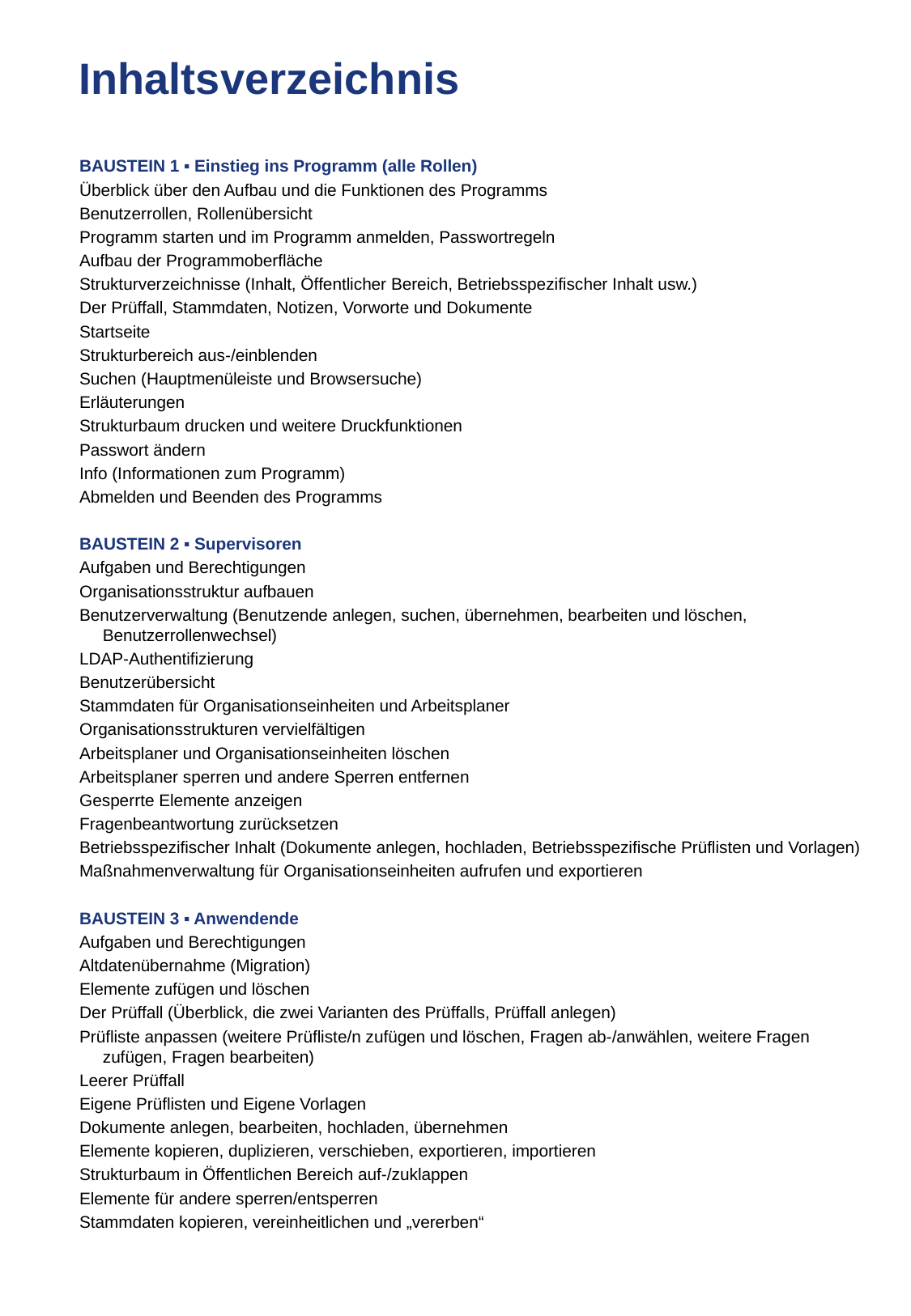

Inhaltsverzeichnis
Baustein 1 ▪ Einstieg ins Programm (alle Rollen)
Überblick über den Aufbau und die Funktionen des Programms
Benutzerrollen, Rollenübersicht
Programm starten und im Programm anmelden, Passwortregeln
Aufbau der Programmoberfläche
Strukturverzeichnisse (Inhalt, Öffentlicher Bereich, Betriebsspezifischer Inhalt usw.)
Der Prüffall, Stammdaten, Notizen, Vorworte und Dokumente
Startseite
Strukturbereich aus-/einblenden
Suchen (Hauptmenüleiste und Browsersuche)
Erläuterungen
Strukturbaum drucken und weitere Druckfunktionen
Passwort ändern
Info (Informationen zum Programm)
Abmelden und Beenden des Programms

Baustein 2 ▪ Supervisoren
Aufgaben und Berechtigungen
Organisationsstruktur aufbauen
Benutzerverwaltung (Benutzende anlegen, suchen, übernehmen, bearbeiten und löschen,
     Benutzerrollenwechsel)
LDAP-Authentifizierung
Benutzerübersicht
Stammdaten für Organisationseinheiten und Arbeitsplaner
Organisationsstrukturen vervielfältigen
Arbeitsplaner und Organisationseinheiten löschen
Arbeitsplaner sperren und andere Sperren entfernen
Gesperrte Elemente anzeigen
Fragenbeantwortung zurücksetzen
Betriebsspezifischer Inhalt (Dokumente anlegen, hochladen, Betriebsspezifische Prüflisten und Vorlagen)
Maßnahmenverwaltung für Organisationseinheiten aufrufen und exportieren

Baustein 3 ▪ Anwendende
Aufgaben und Berechtigungen
Altdatenübernahme (Migration)
Elemente zufügen und löschen
Der Prüffall (Überblick, die zwei Varianten des Prüffalls, Prüffall anlegen)
Prüfliste anpassen (weitere Prüfliste/n zufügen und löschen, Fragen ab-/anwählen, weitere Fragen
     zufügen, Fragen bearbeiten)
Leerer Prüffall
Eigene Prüflisten und Eigene Vorlagen
Dokumente anlegen, bearbeiten, hochladen, übernehmen
Elemente kopieren, duplizieren, verschieben, exportieren, importieren
Strukturbaum in Öffentlichen Bereich auf-/zuklappen
Elemente für andere sperren/entsperren
Stammdaten kopieren, vereinheitlichen und „vererben“